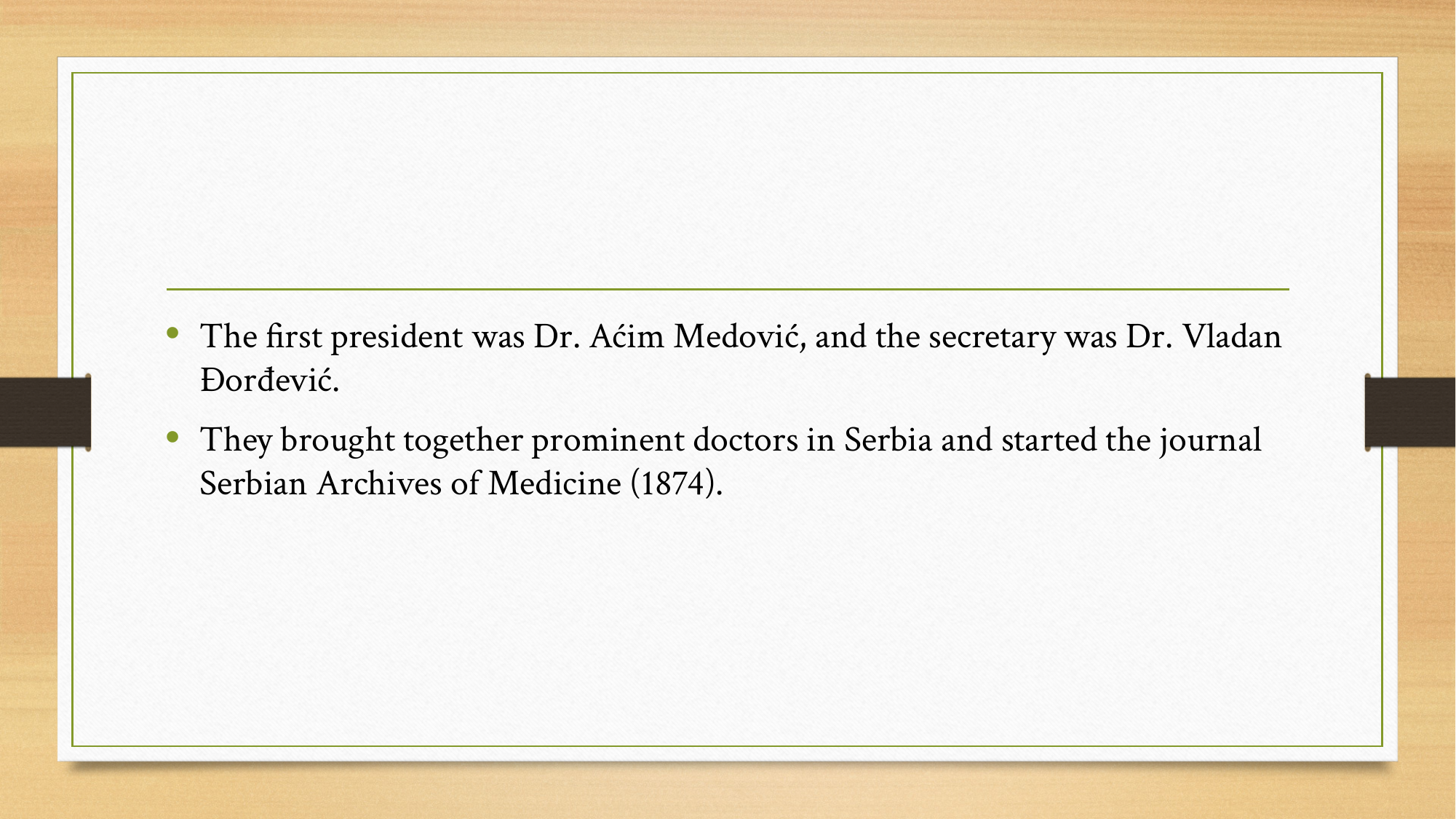

The first president was Dr. Aćim Medović, and the secretary was Dr. Vladan Đorđević.
They brought together prominent doctors in Serbia and started the journal Serbian Archives of Medicine (1874).